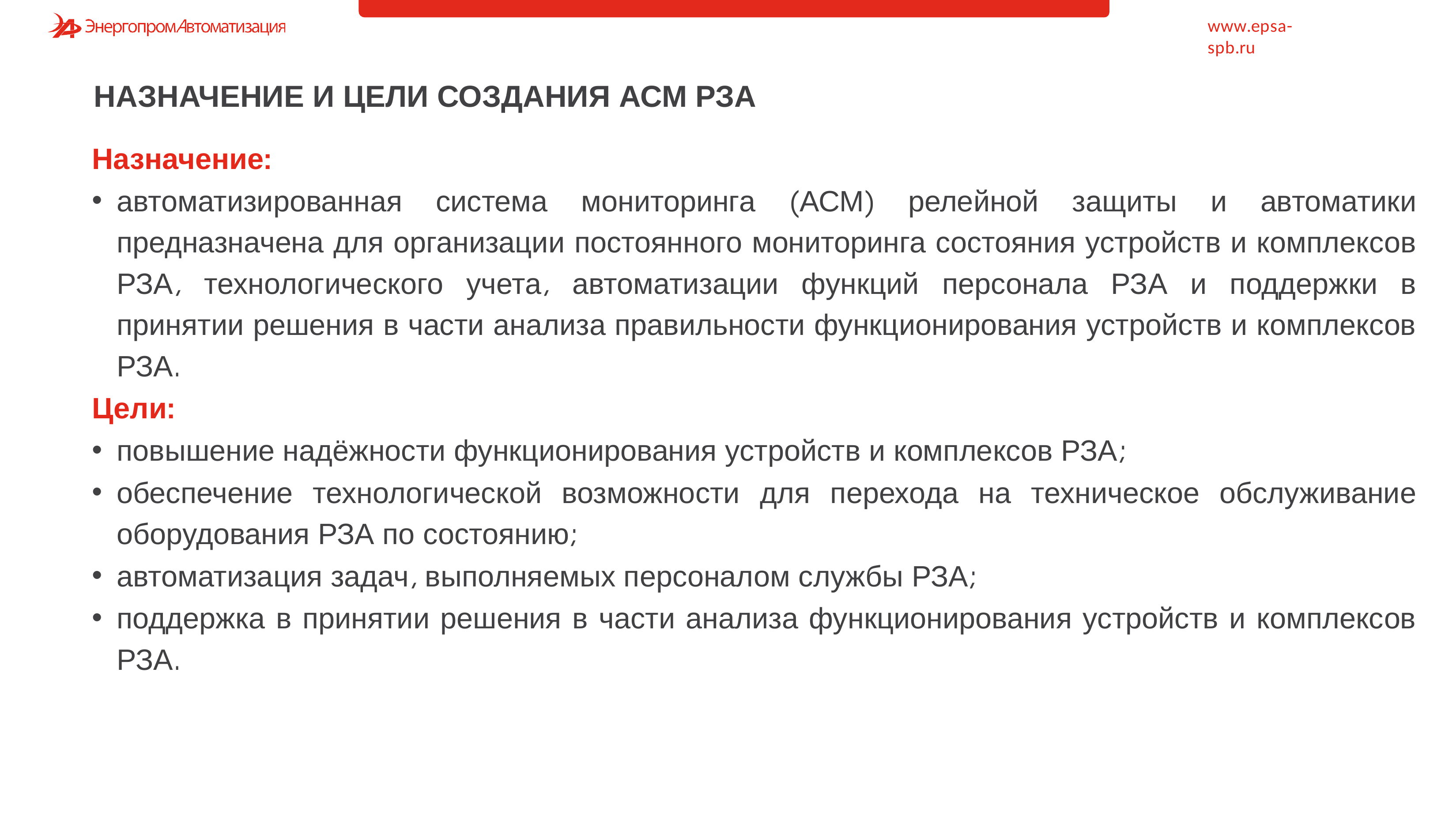

www.epsa-spb.ru

# НАЗНАЧЕНИЕ И ЦЕЛИ СОЗДАНИЯ АСМ РЗА
Назначение:
автоматизированная система мониторинга (АСМ) релейной защиты и автоматики предназначена для организации постоянного мониторинга состояния устройств и комплексов РЗА, технологического учета, автоматизации функций персонала РЗА и поддержки в принятии решения в части анализа правильности функционирования устройств и комплексов РЗА.
Цели:
повышение надёжности функционирования устройств и комплексов РЗА;
обеспечение технологической возможности для перехода на техническое обслуживание оборудования РЗА по состоянию;
автоматизация задач, выполняемых персоналом службы РЗА;
поддержка в принятии решения в части анализа функционирования устройств и комплексов РЗА.